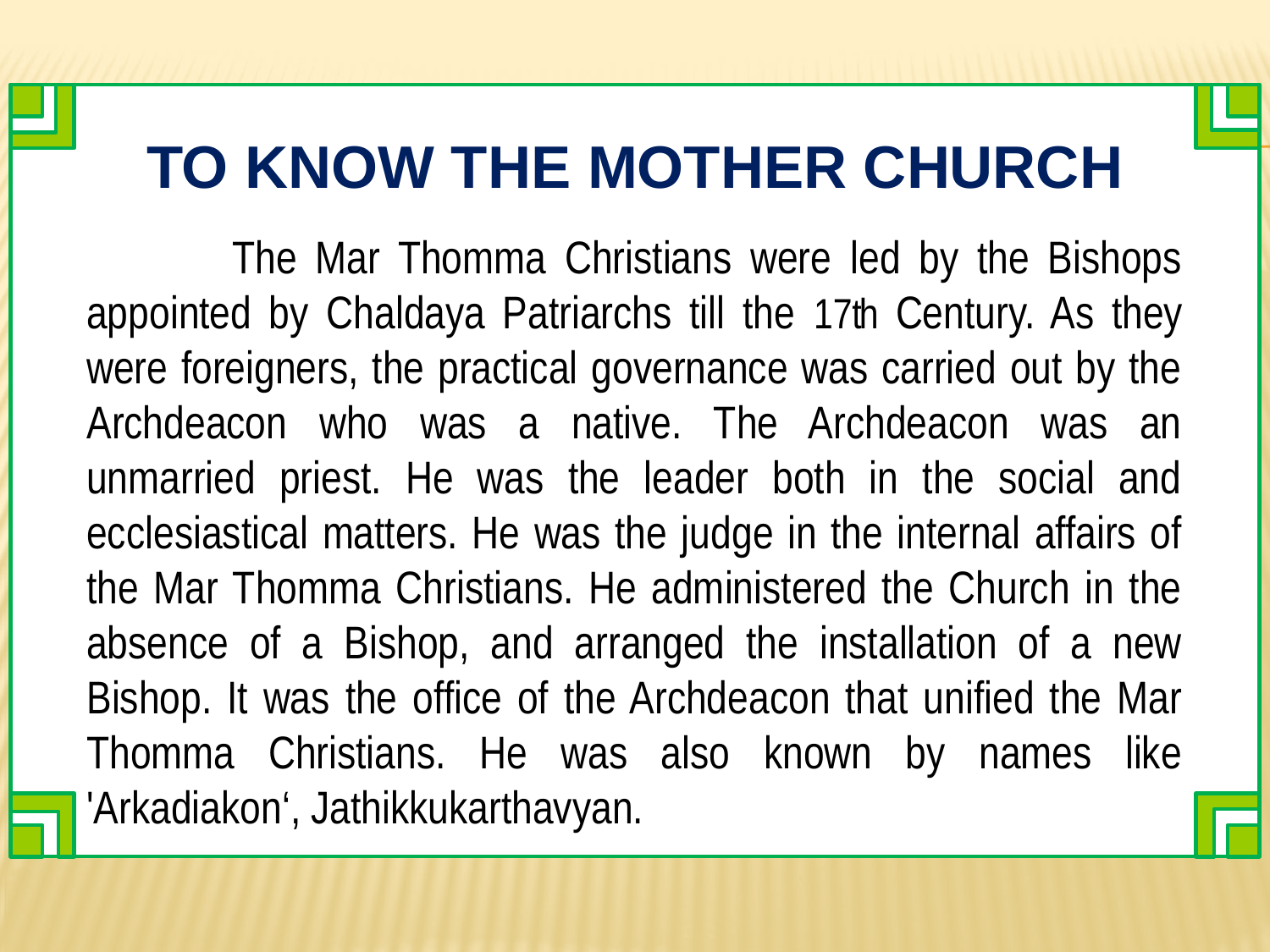

# To Know the Mother Church
	 The Mar Thomma Christians were led by the Bishops appointed by Chaldaya Patriarchs till the 17th Century. As they were foreigners, the practical governance was carried out by the Archdeacon who was a native. The Archdeacon was an unmarried priest. He was the leader both in the social and ecclesiastical matters. He was the judge in the internal affairs of the Mar Thomma Christians. He administered the Church in the absence of a Bishop, and arranged the installation of a new Bishop. It was the office of the Archdeacon that unified the Mar Thomma Christians. He was also known by names like 'Arkadiakon‘, Jathikkukarthavyan.